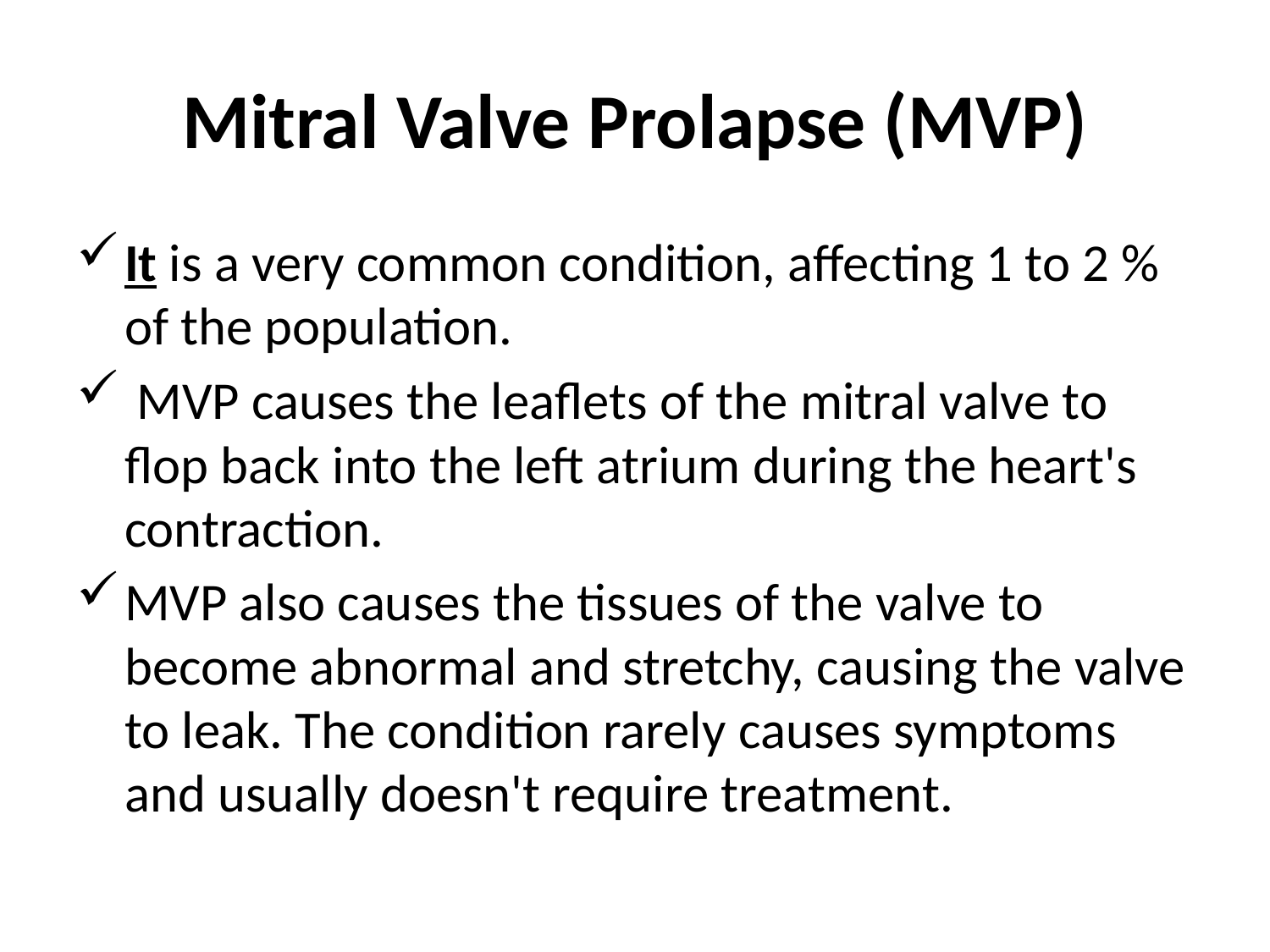

# Mitral Valve Prolapse (MVP)
It is a very common condition, affecting 1 to 2 % of the population.
 MVP causes the leaflets of the mitral valve to flop back into the left atrium during the heart's contraction.
MVP also causes the tissues of the valve to become abnormal and stretchy, causing the valve to leak. The condition rarely causes symptoms and usually doesn't require treatment.